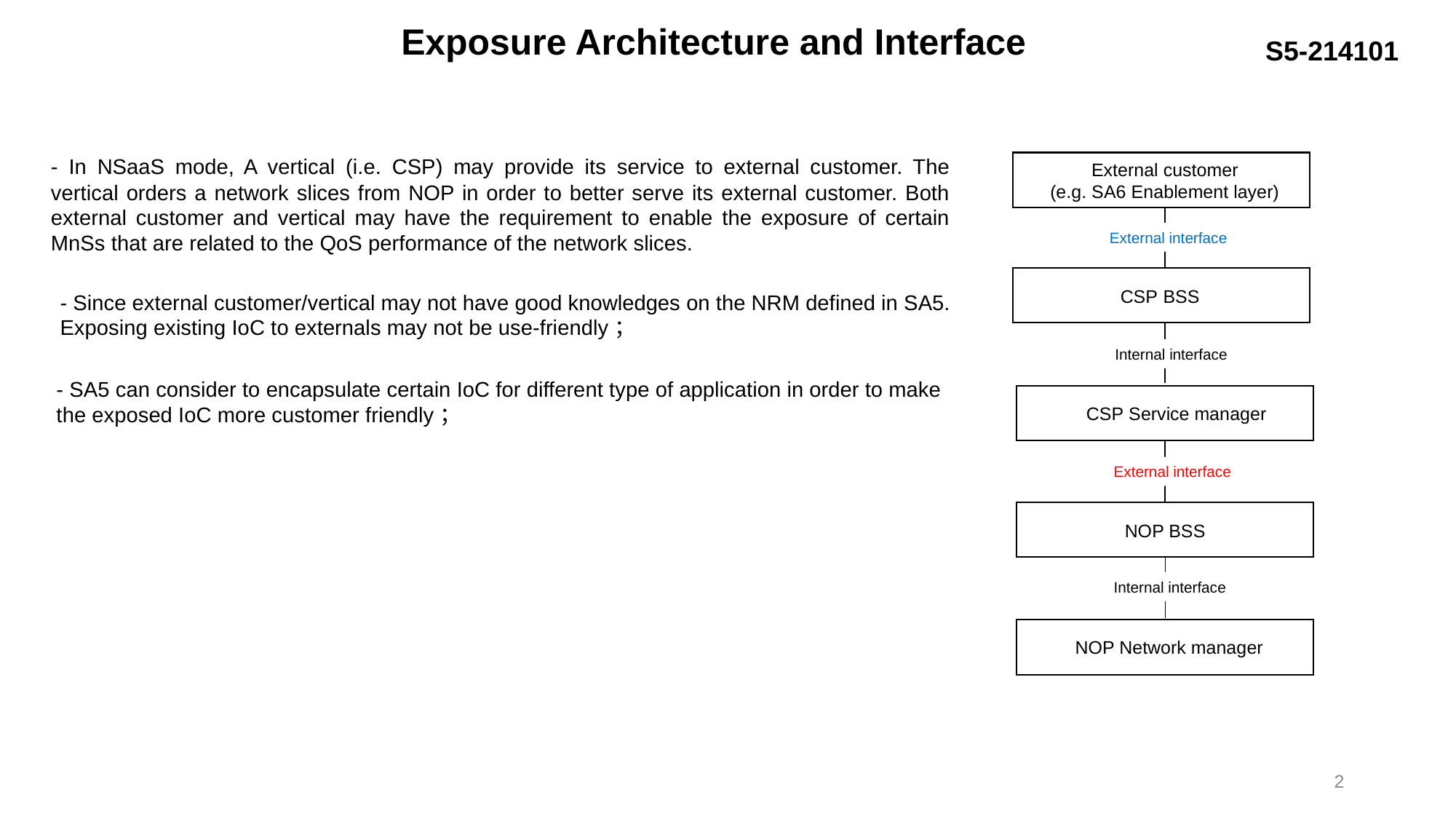

# Exposure Architecture and Interface
S5-214101
- In NSaaS mode, A vertical (i.e. CSP) may provide its service to external customer. The vertical orders a network slices from NOP in order to better serve its external customer. Both external customer and vertical may have the requirement to enable the exposure of certain MnSs that are related to the QoS performance of the network slices.

External customer
(e.g. SA6 Enablement layer)
External interface

CSP BSS
- Since external customer/vertical may not have good knowledges on the NRM defined in SA5. Exposing existing IoC to externals may not be use-friendly；
Internal interface
- SA5 can consider to encapsulate certain IoC for different type of application in order to make the exposed IoC more customer friendly；

CSP Service manager
External interface

NOP BSS
Internal interface

NOP Network manager
2